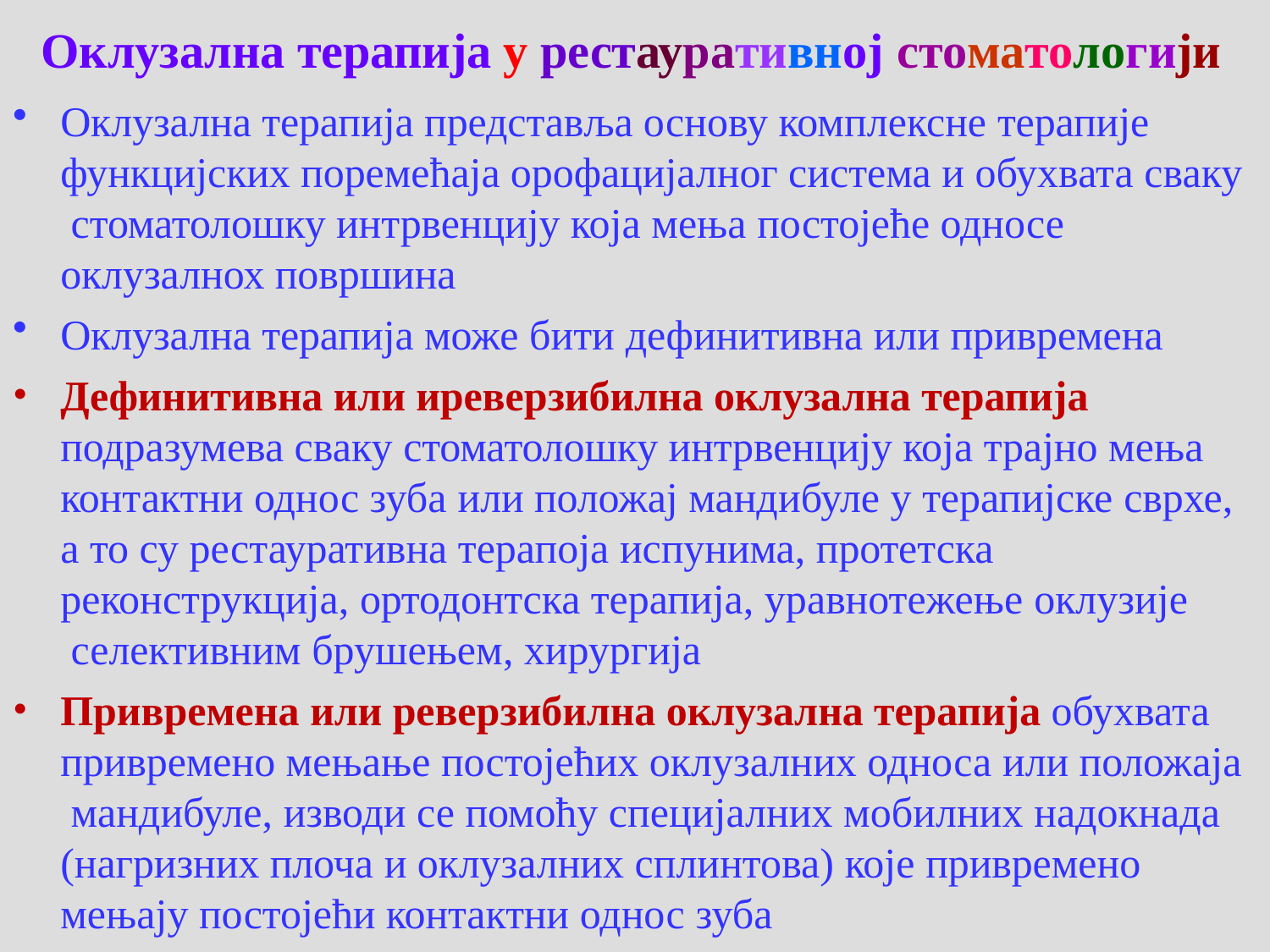

# Оклузална терапија у рестауративној стоматологији
Оклузална терапија представља основу комплексне терапије
функцијских поремећаја орофацијалног система и обухвата сваку  стоматолошку интрвенцију која мења постојеће односе  оклузалнох површина
Оклузална терапија може бити дефинитивна или привремена
Дефинитивна или иреверзибилна оклузална терапија  подразумева сваку стоматолошку интрвенцију која трајно мења  контактни однос зуба или положај мандибуле у терапијске сврхе,  а то су рестауративна терапоја испунима, протетска
реконструкција, ортодонтска терапија, уравнотежење оклузије  селективним брушењем, хирургија
Привремена или реверзибилна оклузална терапија обухвата  привремено мењање постојећих оклузалних односа или положаја  мандибуле, изводи се помоћу специјалних мобилних надокнада  (нагризних плоча и оклузалних сплинтова) које привремено
мењају постојећи контактни однос зуба